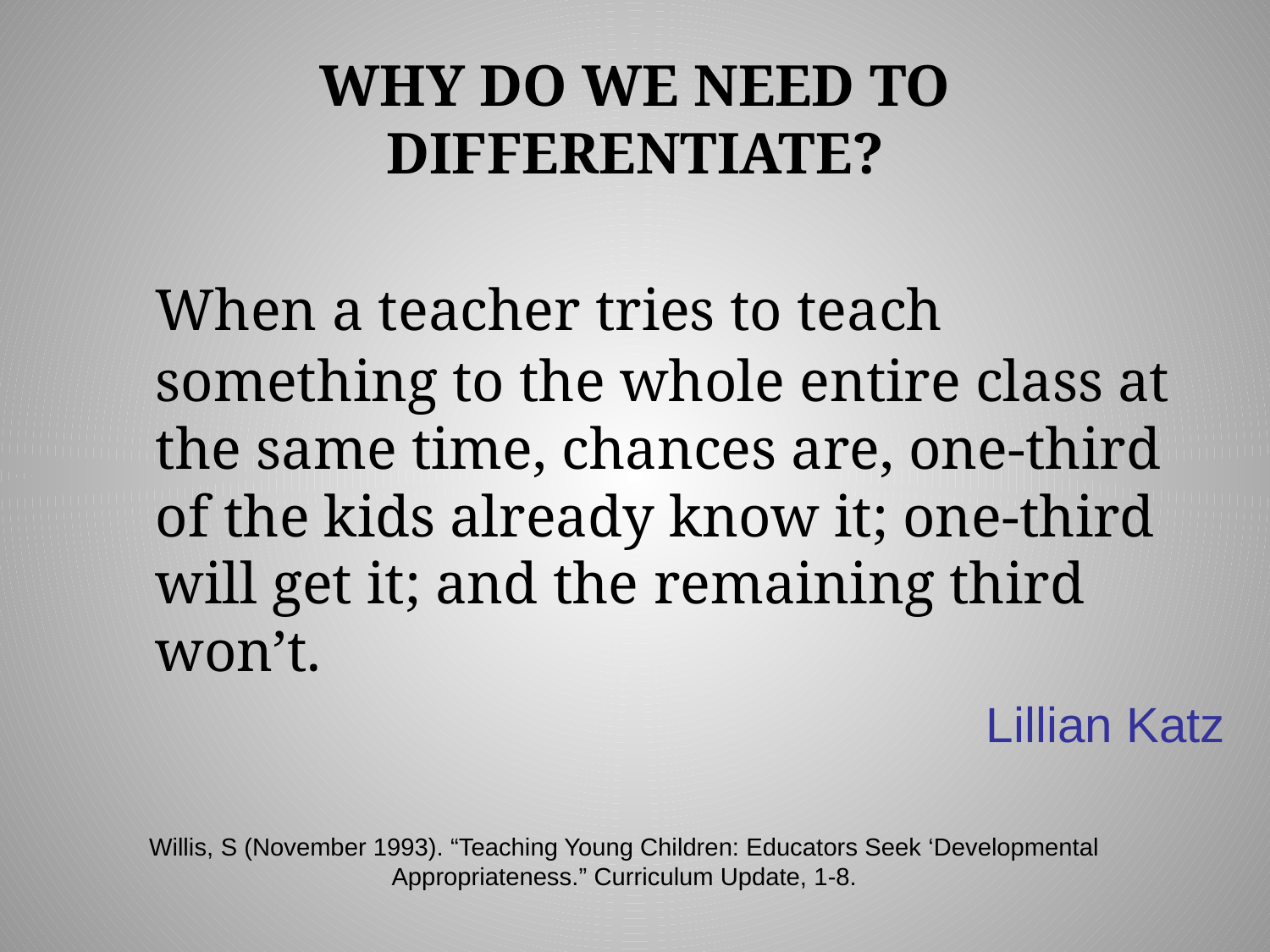

# Why Do We Need to Differentiate?
	When a teacher tries to teach something to the whole entire class at the same time, chances are, one-third of the kids already know it; one-third will get it; and the remaining third won’t.
Lillian Katz
Willis, S (November 1993). “Teaching Young Children: Educators Seek ‘Developmental Appropriateness.” Curriculum Update, 1-8.